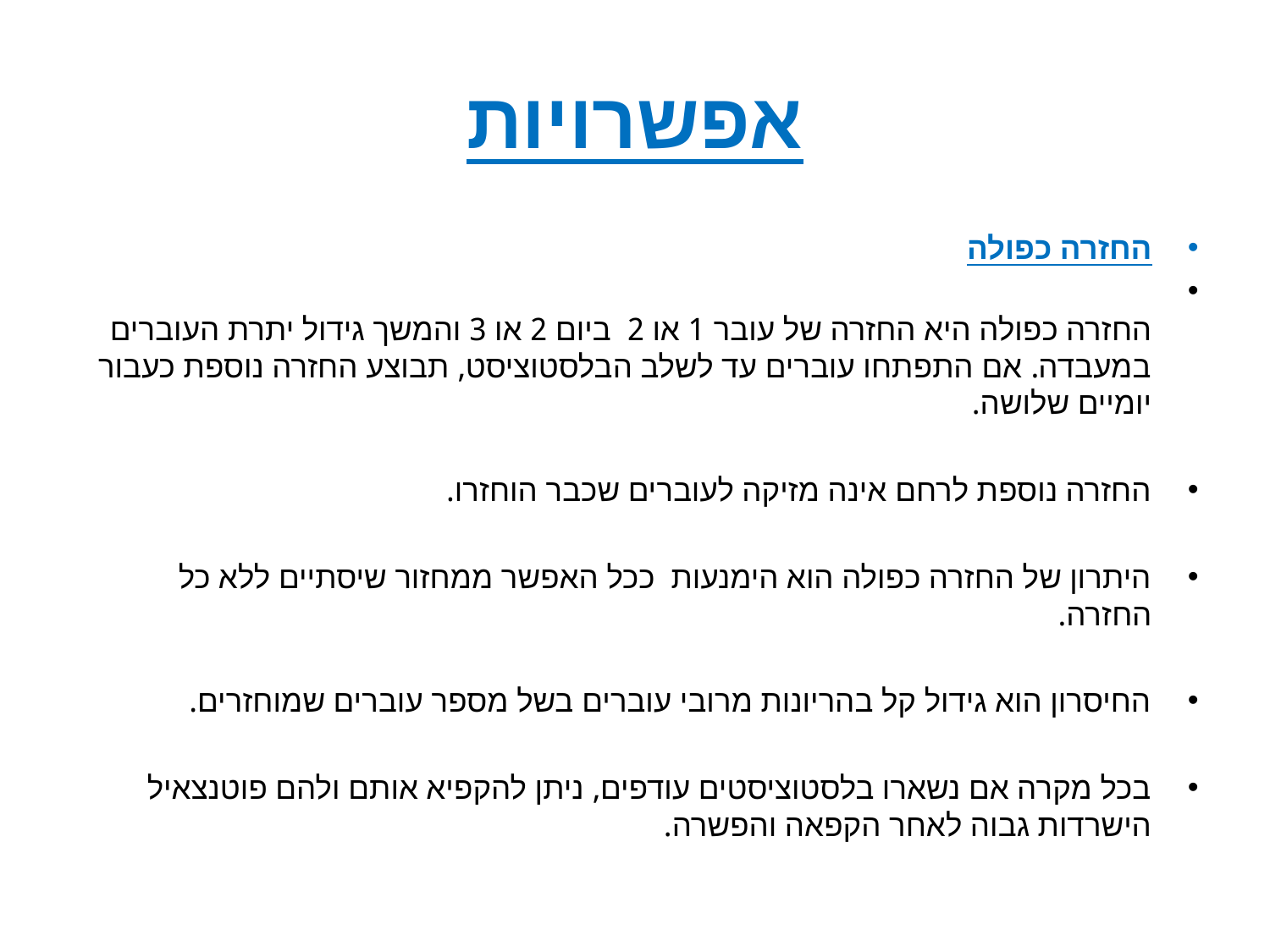

# אפשרויות
החזרה כפולה
החזרה כפולה היא החזרה של עובר 1 או 2  ביום 2 או 3 והמשך גידול יתרת העוברים במעבדה. אם התפתחו עוברים עד לשלב הבלסטוציסט, תבוצע החזרה נוספת כעבור יומיים שלושה.

החזרה נוספת לרחם אינה מזיקה לעוברים שכבר הוחזרו.

היתרון של החזרה כפולה הוא הימנעות  ככל האפשר ממחזור שיסתיים ללא כל החזרה.

החיסרון הוא גידול קל בהריונות מרובי עוברים בשל מספר עוברים שמוחזרים.

בכל מקרה אם נשארו בלסטוציסטים עודפים, ניתן להקפיא אותם ולהם פוטנצאיל הישרדות גבוה לאחר הקפאה והפשרה.